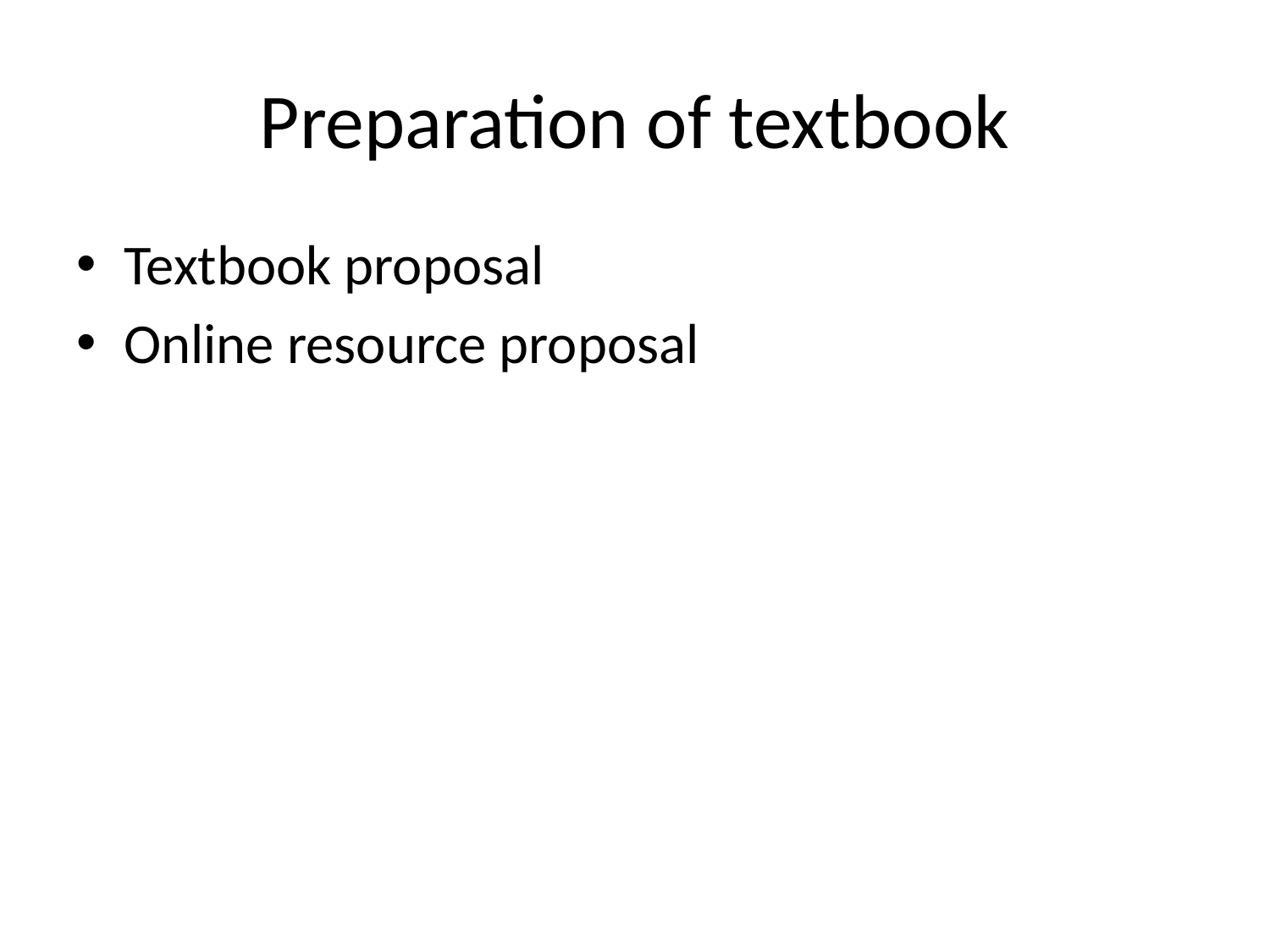

# Preparation of textbook
Textbook proposal
Online resource proposal